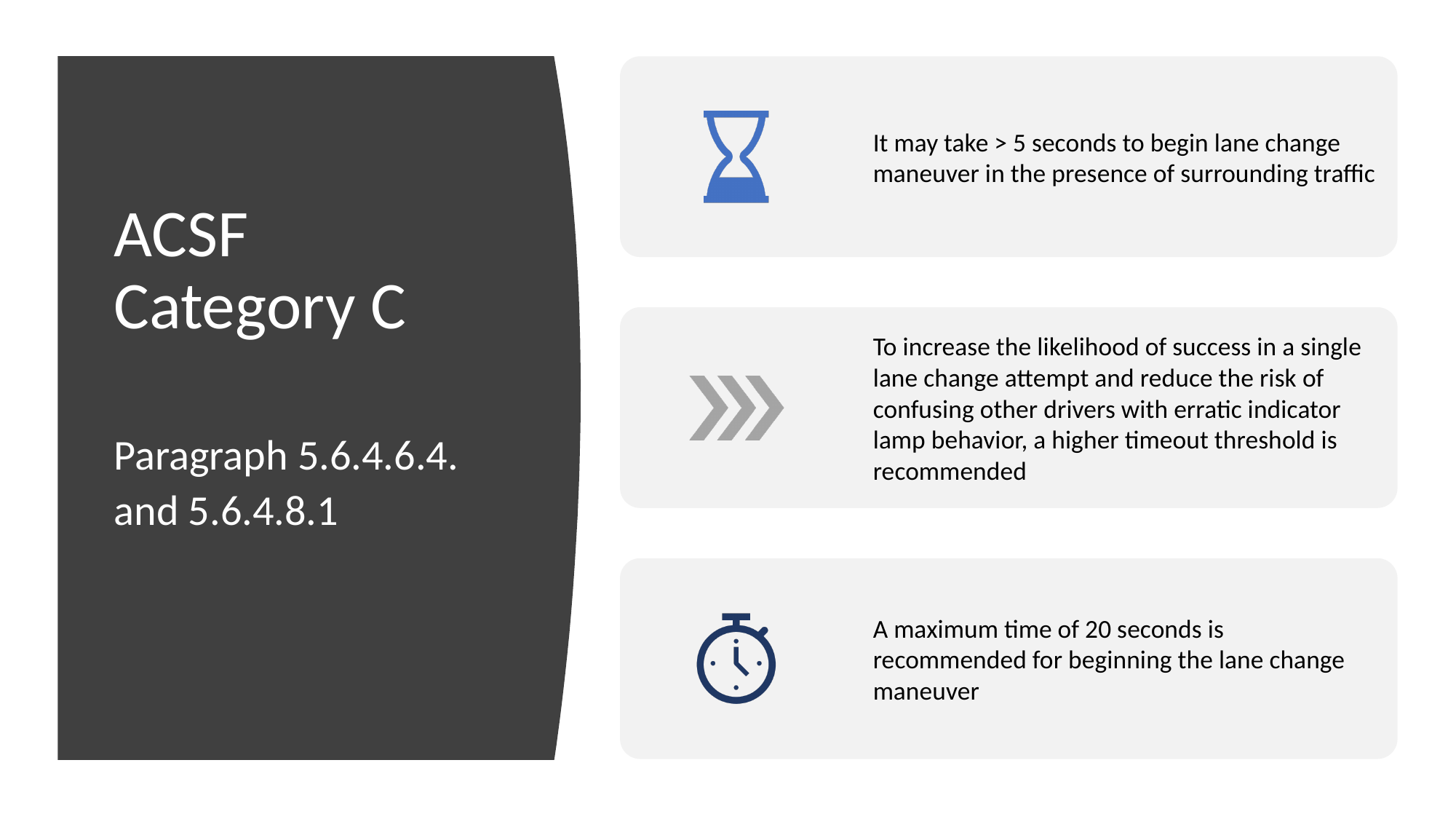

It may take > 5 seconds to begin lane change maneuver in the presence of surrounding traffic
To increase the likelihood of success in a single lane change attempt and reduce the risk of confusing other drivers with erratic indicator lamp behavior, a higher timeout threshold is recommended
A maximum time of 20 seconds is recommended for beginning the lane change maneuver

ACSF Category C

Paragraph 5.6.4.6.4.
and 5.6.4.8.1